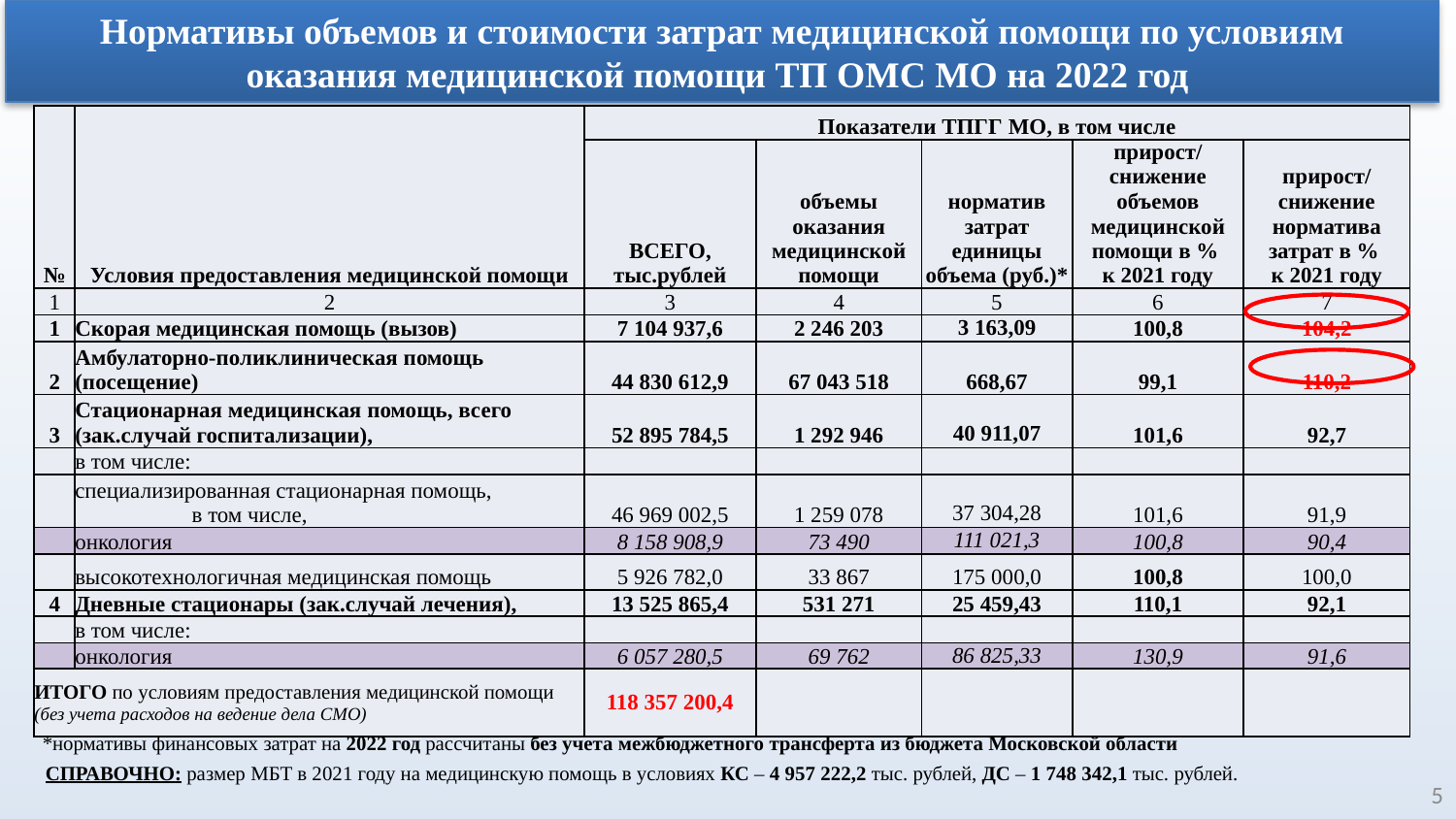

Нормативы объемов и стоимости затрат медицинской помощи по условиям оказания медицинской помощи ТП ОМС МО на 2022 год

| № | Условия предоставления медицинской помощи | Показатели ТПГГ МО, в том числе |  |  |  |  |
| --- | --- | --- | --- | --- | --- | --- |
|  |  | ВСЕГО, тыс.рублей | объемы оказания медицинской помощи | норматив затрат единицы объема (руб.)\* | прирост/снижение объемов медицинской помощи в % к 2021 году | прирост/снижение норматива затрат в % к 2021 году |
| 1 | 2 | 3 | 4 | 5 | 6 | 7 |
| 1 | Скорая медицинская помощь (вызов) | 7 104 937,6 | 2 246 203 | 3 163,09 | 100,8 | 104,2 |
| 2 | Амбулаторно-поликлиническая помощь (посещение) | 44 830 612,9 | 67 043 518 | 668,67 | 99,1 | 110,2 |
| 3 | Стационарная медицинская помощь, всего (зак.случай госпитализации), | 52 895 784,5 | 1 292 946 | 40 911,07 | 101,6 | 92,7 |
|  | в том числе: |  |  |  |  |  |
|  | специализированная стационарная помощь, в том числе, | 46 969 002,5 | 1 259 078 | 37 304,28 | 101,6 | 91,9 |
|  | онкология | 8 158 908,9 | 73 490 | 111 021,3 | 100,8 | 90,4 |
|  | высокотехнологичная медицинская помощь | 5 926 782,0 | 33 867 | 175 000,0 | 100,8 | 100,0 |
| 4 | Дневные стационары (зак.случай лечения), | 13 525 865,4 | 531 271 | 25 459,43 | 110,1 | 92,1 |
|  | в том числе: |  |  |  |  |  |
|  | онкология | 6 057 280,5 | 69 762 | 86 825,33 | 130,9 | 91,6 |
| ИТОГО по условиям предоставления медицинской помощи (без учета расходов на ведение дела СМО) |  | 118 357 200,4 |  |  |  |  |

*нормативы финансовых затрат на 2022 год рассчитаны без учета межбюджетного трансферта из бюджета Московской области

СПРАВОЧНО: размер МБТ в 2021 году на медицинскую помощь в условиях КС – 4 957 222,2 тыс. рублей, ДС – 1 748 342,1 тыс. рублей.
5